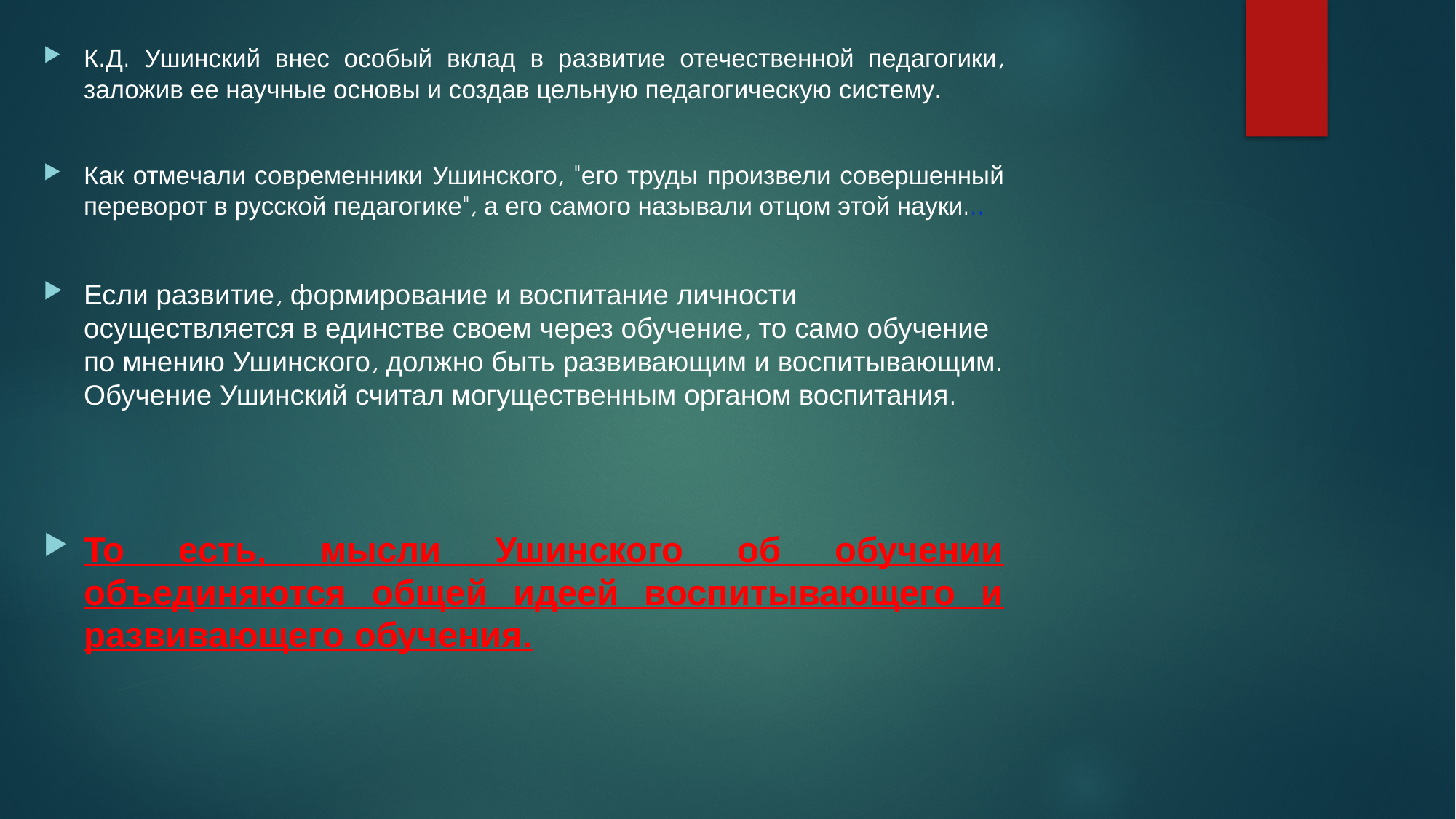

К.Д. Ушинский внес особый вклад в развитие отечественной педагогики, заложив ее научные основы и создав цельную педагогическую систему.

Как отмечали современники Ушинского, "его труды произвели совершенный переворот в русской педагогике", а его самого называли отцом этой науки...

Если развитие, формирование и воспитание личности осуществляется в единстве своем через обучение, то само обучение по мнению Ушинского, должно быть развивающим и воспитывающим. Обучение Ушинский считал могущественным органом воспитания.

То есть, мысли Ушинского об обучении объединяются общей идеей воспитывающего и развивающего обучения.